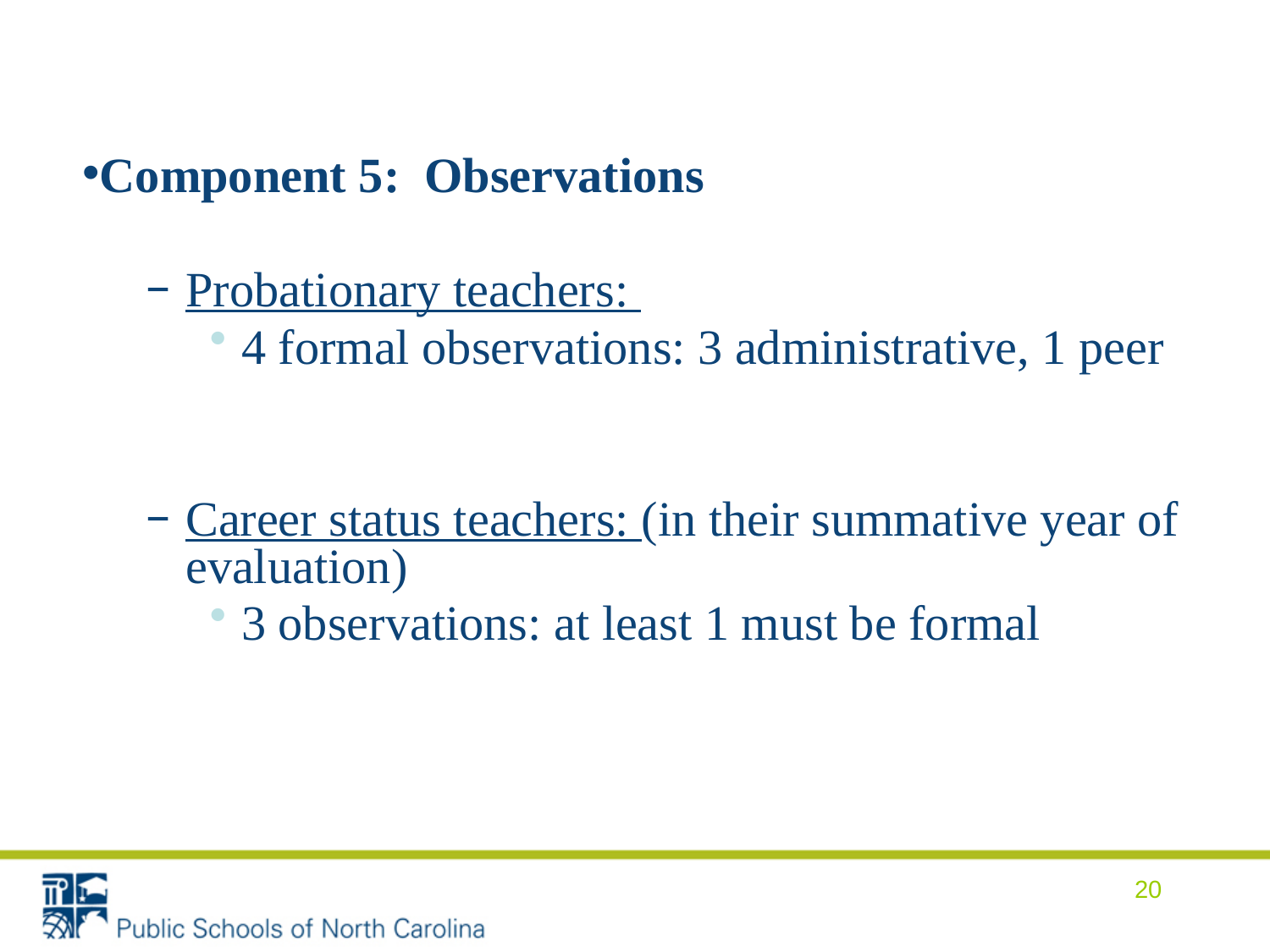

Component 5:  Observations

Probationary teachers:
4 formal observations: 3 administrative, 1 peer

Career status teachers: (in their summative year of evaluation)
3 observations: at least 1 must be formal
20